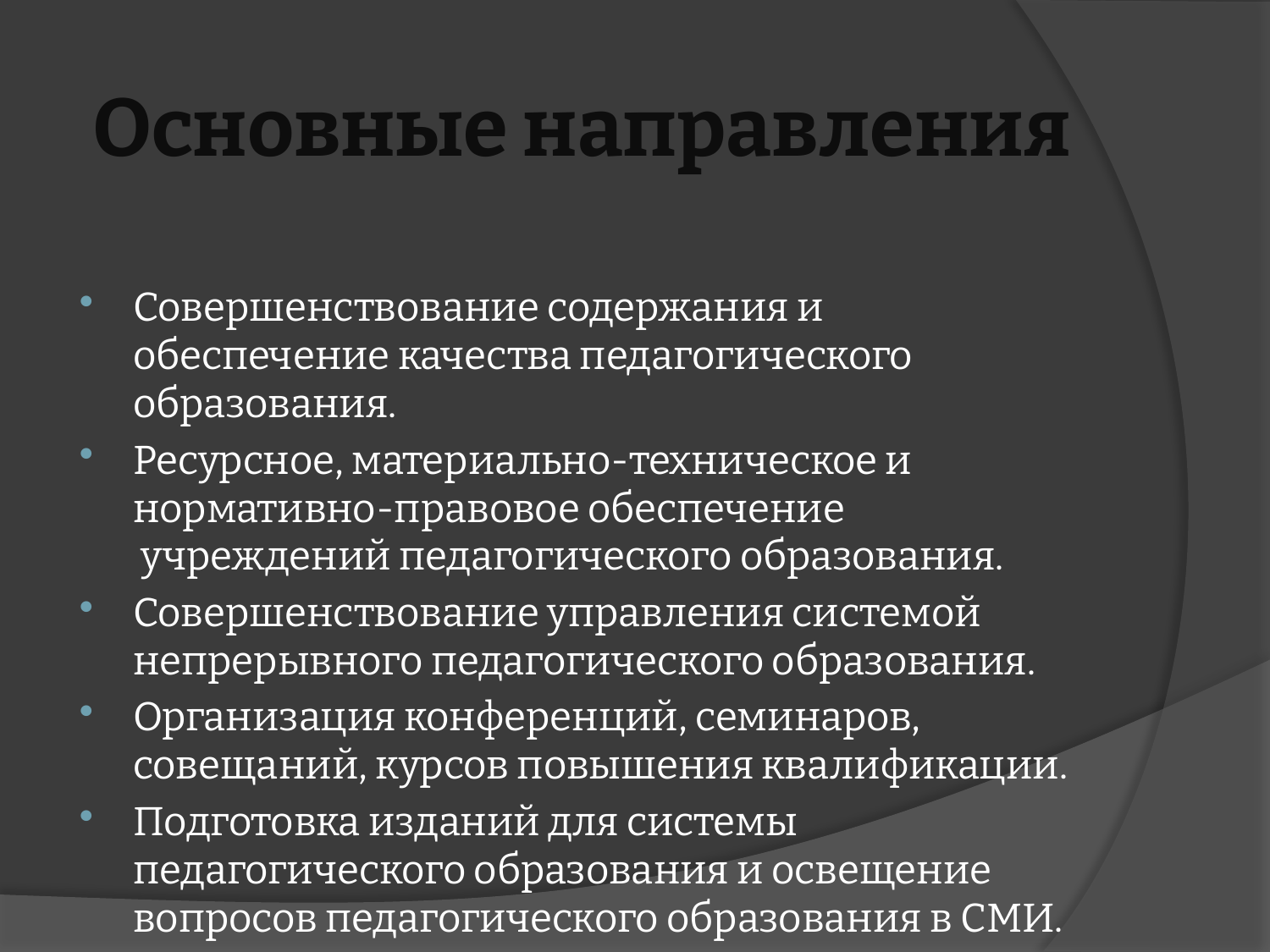

# Основные направления
Совершенствование содержания и обеспечение качества педагогического образования.
Ресурсное, материально-техническое и нормативно-правовое обеспечение  учреждений педагогического образования.
Совершенствование управления системой непрерывного педагогического образования.
Организация конференций, семинаров, совещаний, курсов повышения квалификации.
Подготовка изданий для системы педагогического образования и освещение вопросов педагогического образования в СМИ.